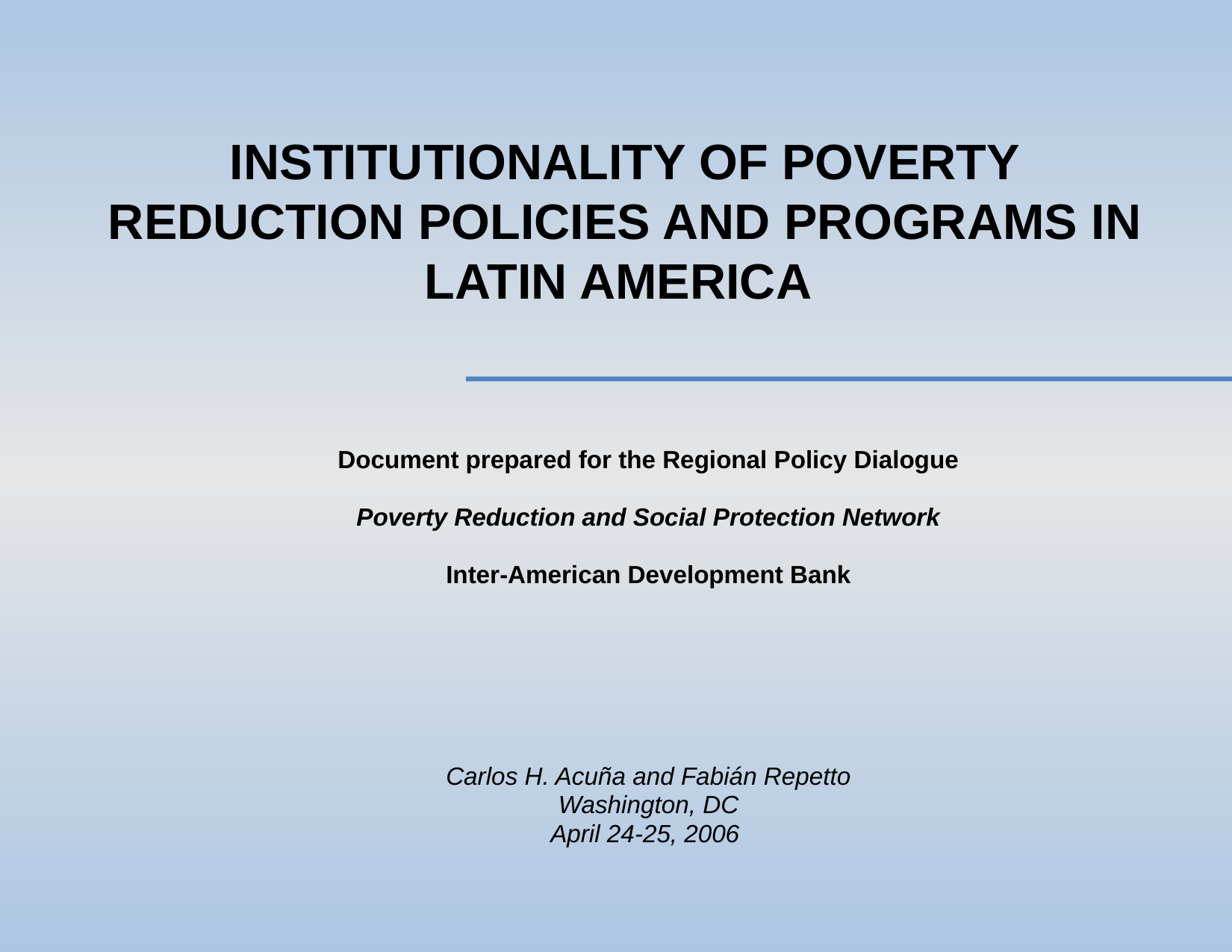

# INSTITUTIONALITY OF POVERTY REDUCTION POLICIES AND PROGRAMS IN LATIN AMERICA

Document prepared for the Regional Policy Dialogue

Poverty Reduction and Social Protection Network

Inter-American Development Bank

Carlos H. Acuña and Fabián Repetto
Washington, DC
April 24-25, 2006